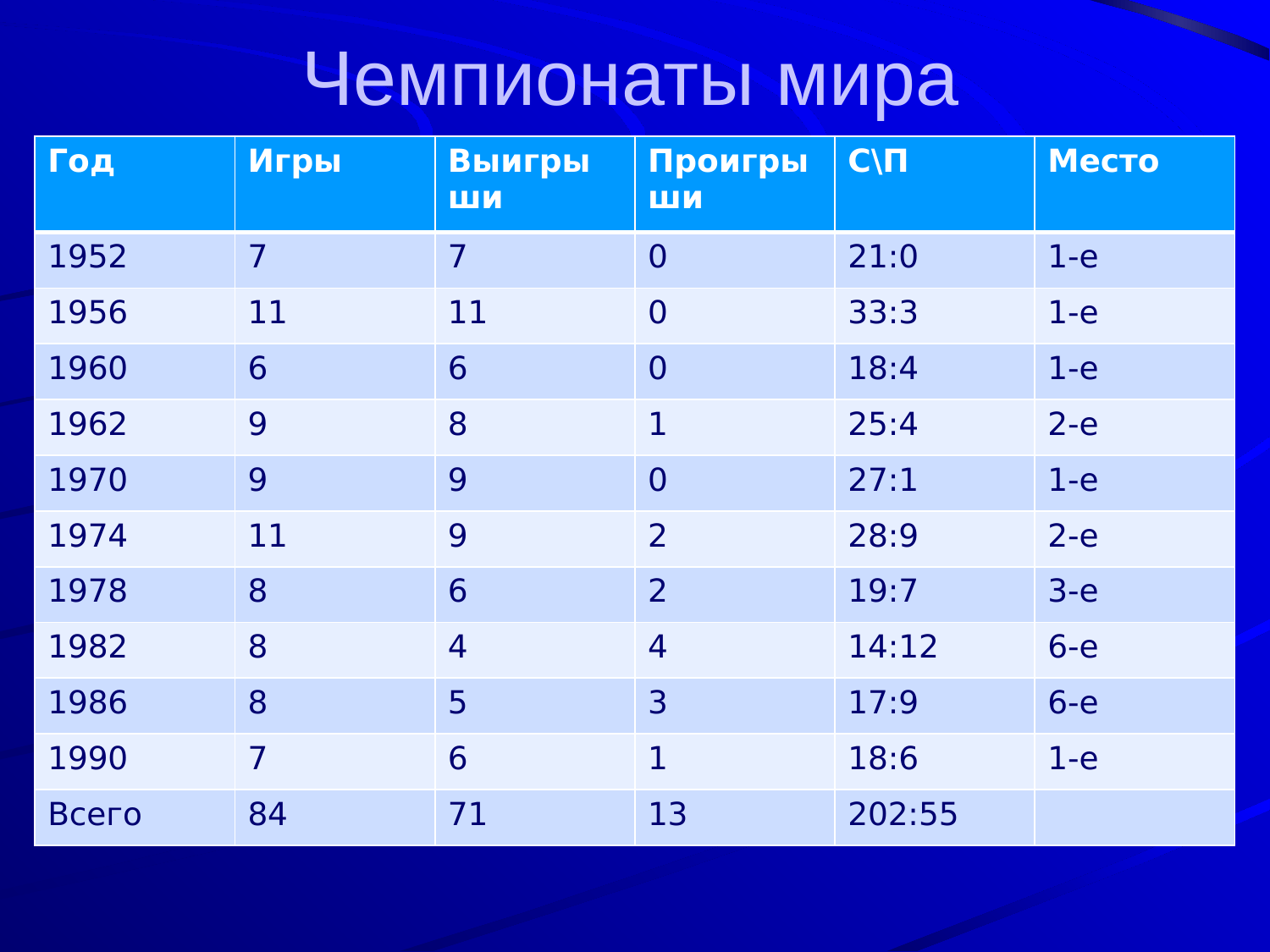

# Чемпионаты мира
| Год | Игры | Выигрыши | Проигрыши | С\П | Место |
| --- | --- | --- | --- | --- | --- |
| 1952 | 7 | 7 | 0 | 21:0 | 1-е |
| 1956 | 11 | 11 | 0 | 33:3 | 1-е |
| 1960 | 6 | 6 | 0 | 18:4 | 1-е |
| 1962 | 9 | 8 | 1 | 25:4 | 2-е |
| 1970 | 9 | 9 | 0 | 27:1 | 1-е |
| 1974 | 11 | 9 | 2 | 28:9 | 2-е |
| 1978 | 8 | 6 | 2 | 19:7 | 3-е |
| 1982 | 8 | 4 | 4 | 14:12 | 6-е |
| 1986 | 8 | 5 | 3 | 17:9 | 6-е |
| 1990 | 7 | 6 | 1 | 18:6 | 1-е |
| Всего | 84 | 71 | 13 | 202:55 |  |